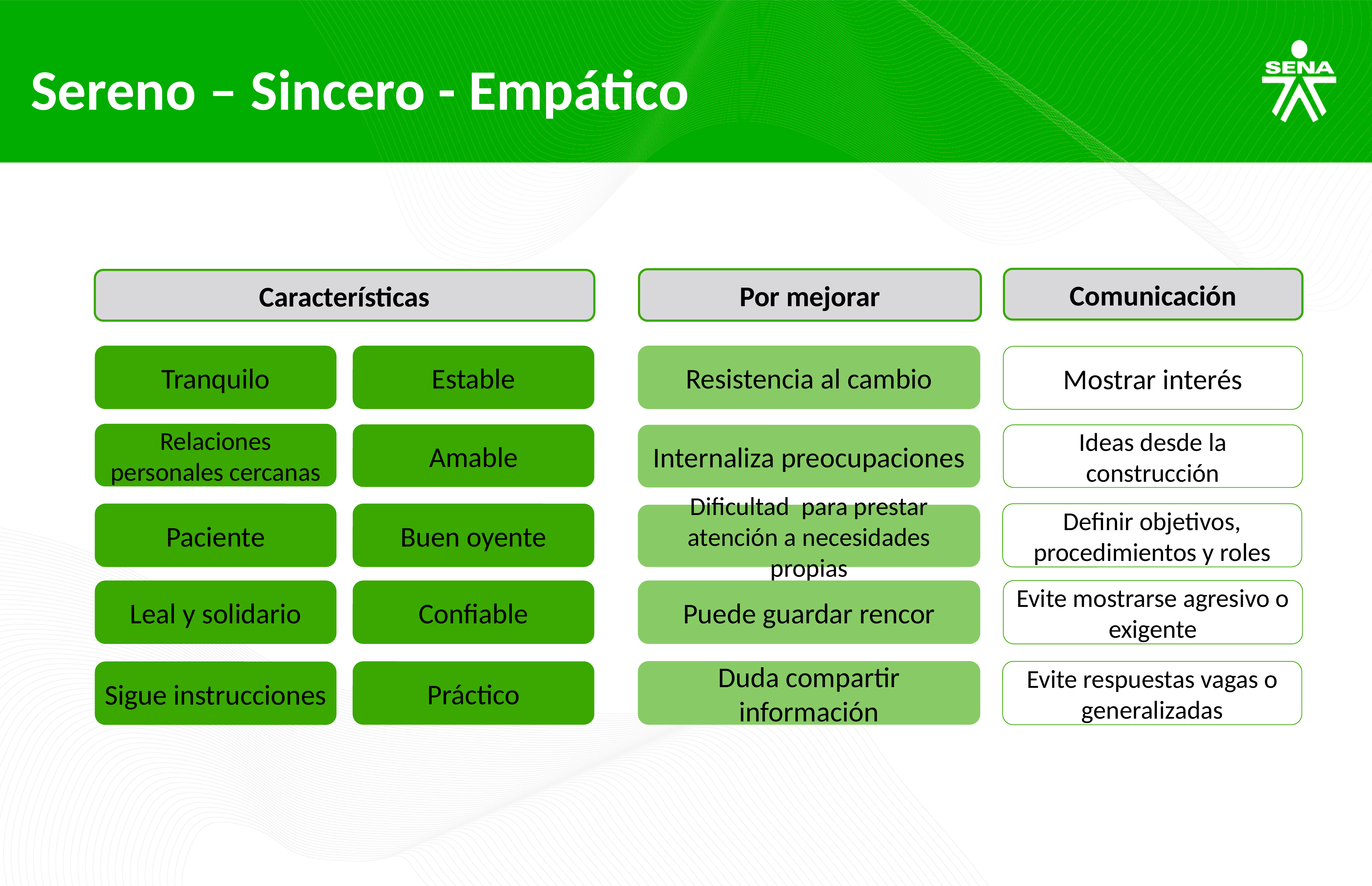

Sereno – Sincero - Empático

Comunicación
Por mejorar
Características
Tranquilo
Estable
Resistencia al cambio
Mostrar interés
Relaciones personales cercanas
Amable
Internaliza preocupaciones
Ideas desde la construcción
Paciente
Buen oyente
Definir objetivos, procedimientos y roles
Dificultad  para prestar atención a necesidades propias
Leal y solidario
Confiable
Puede guardar rencor
Evite mostrarse agresivo o exigente
Duda compartir información
Práctico
Evite respuestas vagas o generalizadas
Sigue instrucciones